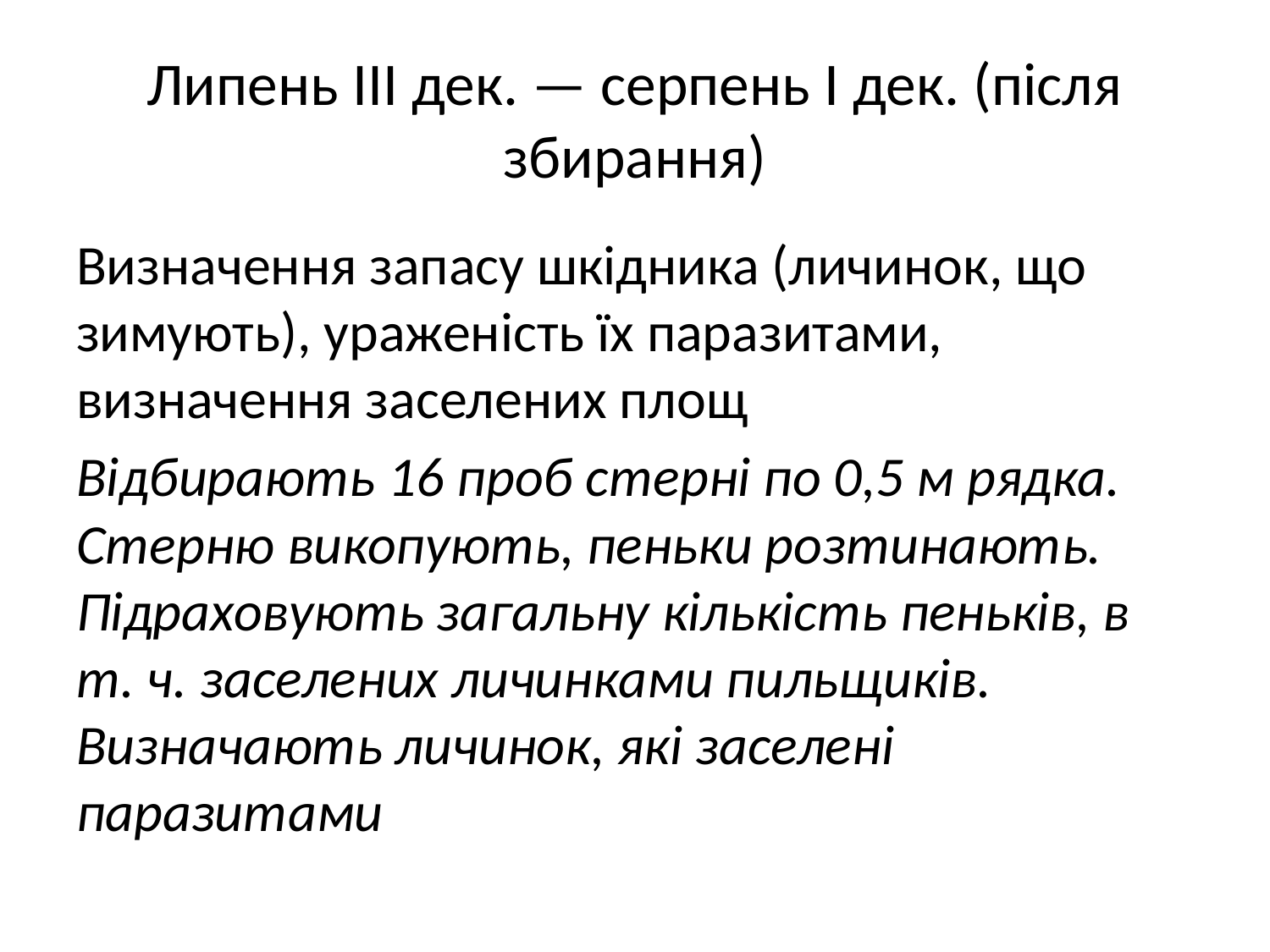

# Липень III дек. — серпень І дек. (після збирання)
Визначення запасу шкідника (личинок, що зимують), ураженість їх паразитами, визначення заселених площ
Відбирають 16 проб стерні по 0,5 м рядка. Стерню викопують, пеньки розтинають.  Підраховують загальну кількість пеньків, в т. ч. заселених личинками пильщиків. Визначають личинок, які заселені паразитами